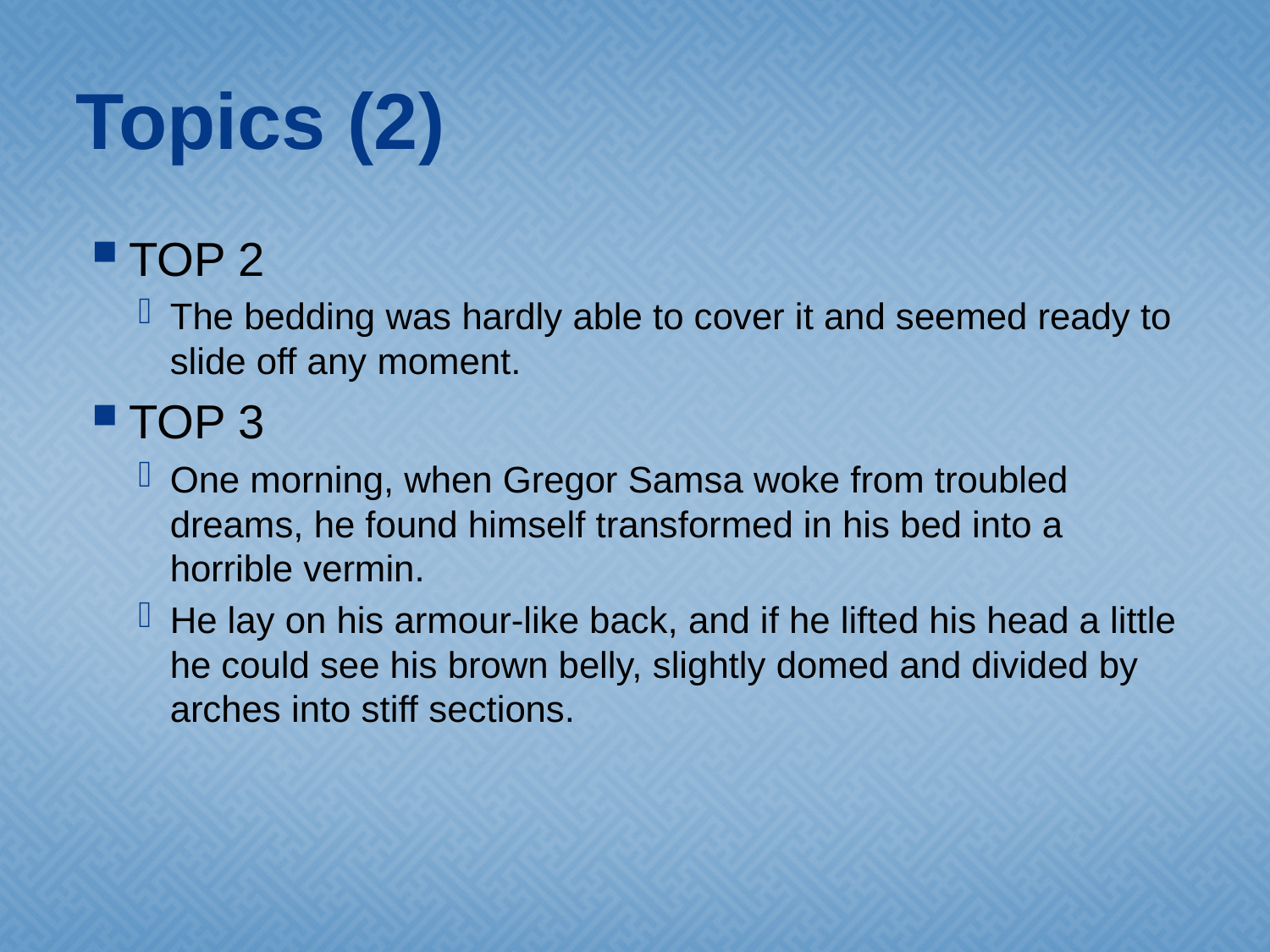

# Topics (2)
TOP 2
The bedding was hardly able to cover it and seemed ready to slide off any moment.
TOP 3
One morning, when Gregor Samsa woke from troubled dreams, he found himself transformed in his bed into a horrible vermin.
He lay on his armour-like back, and if he lifted his head a little he could see his brown belly, slightly domed and divided by arches into stiff sections.